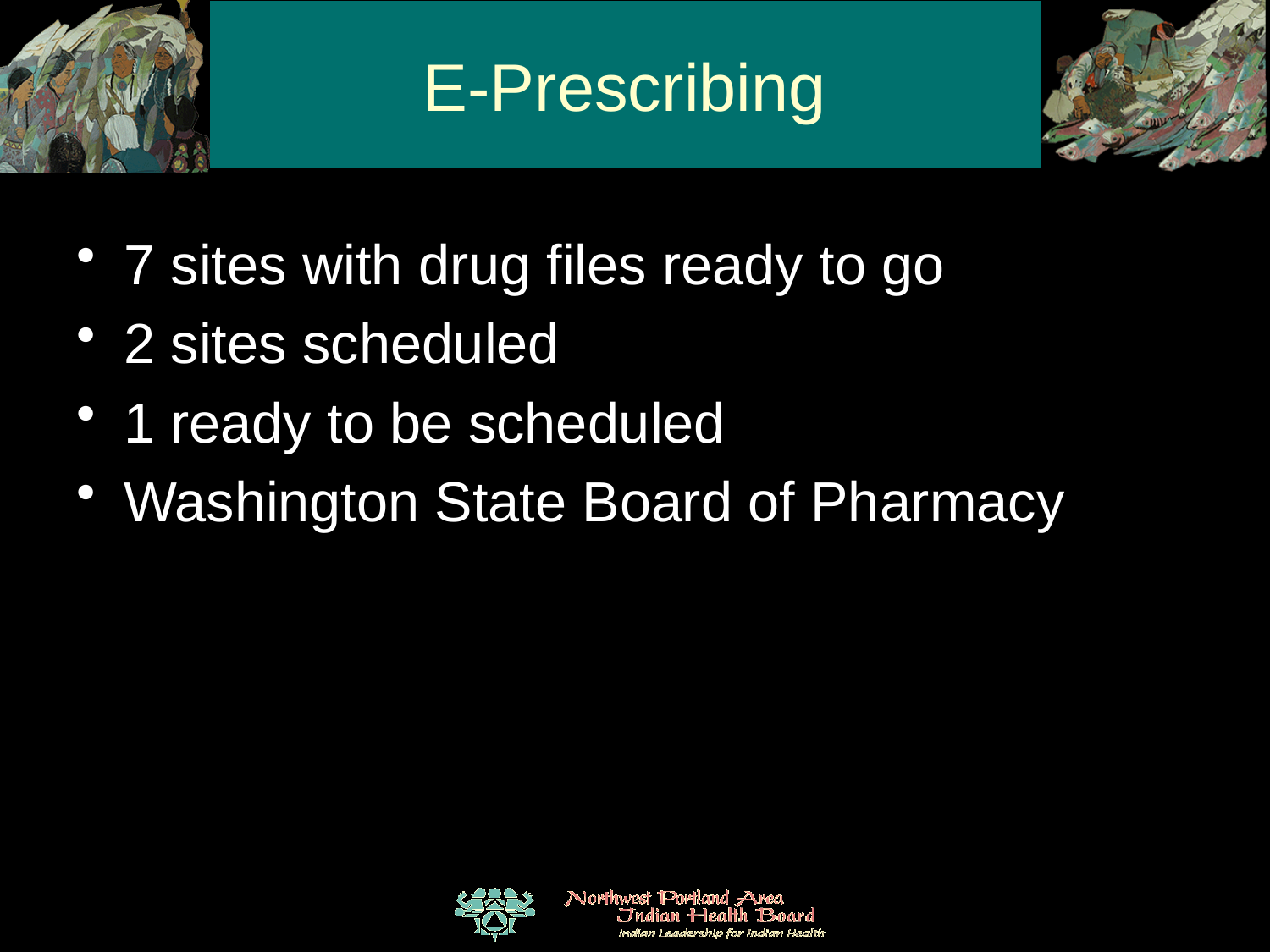

# E-Prescribing
7 sites with drug files ready to go
2 sites scheduled
1 ready to be scheduled
Washington State Board of Pharmacy